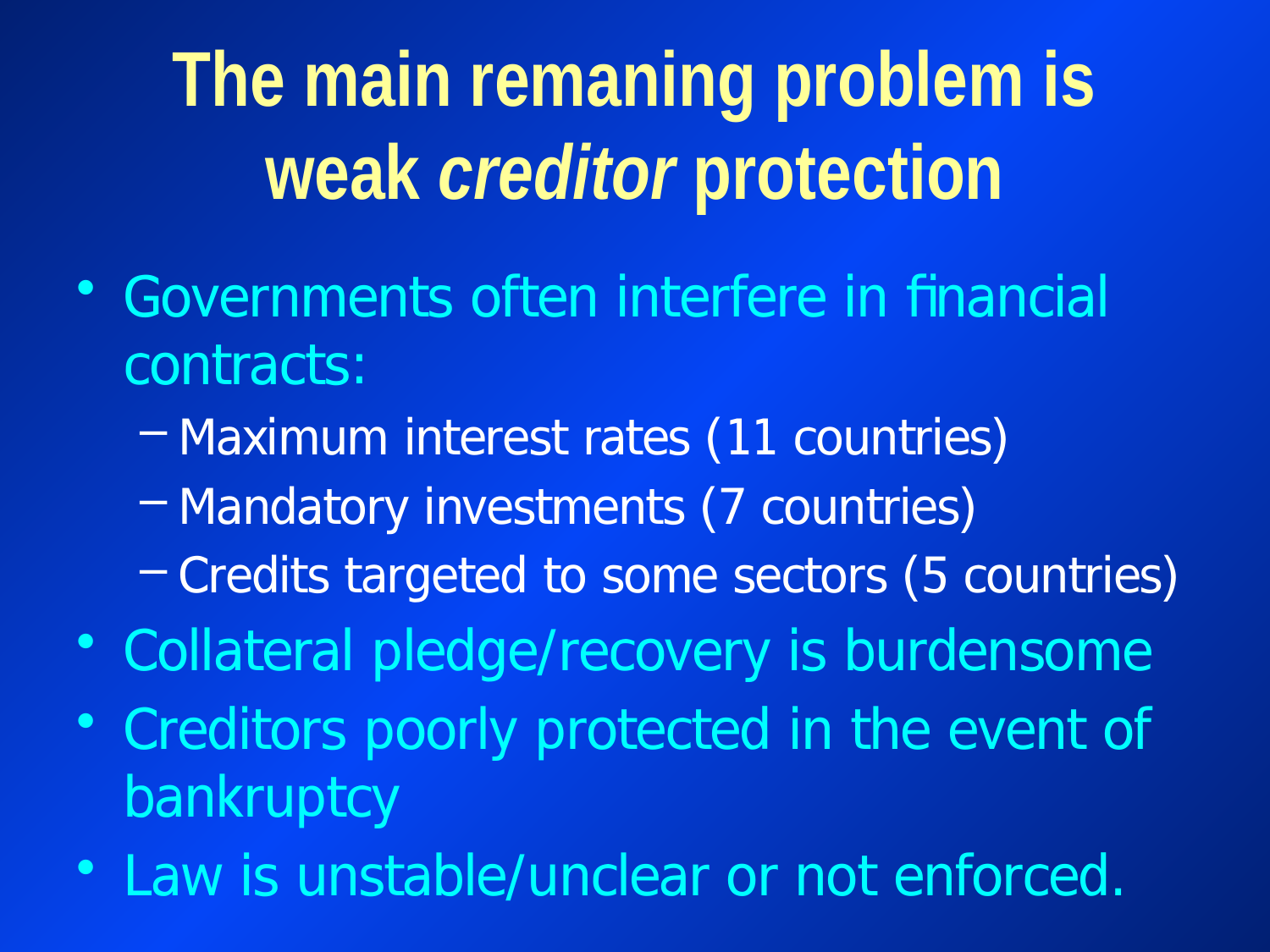

# The main remaning problem is weak creditor protection
Governments often interfere in financial contracts:
Maximum interest rates (11 countries)
Mandatory investments (7 countries)
Credits targeted to some sectors (5 countries)
Collateral pledge/recovery is burdensome
Creditors poorly protected in the event of bankruptcy
Law is unstable/unclear or not enforced.